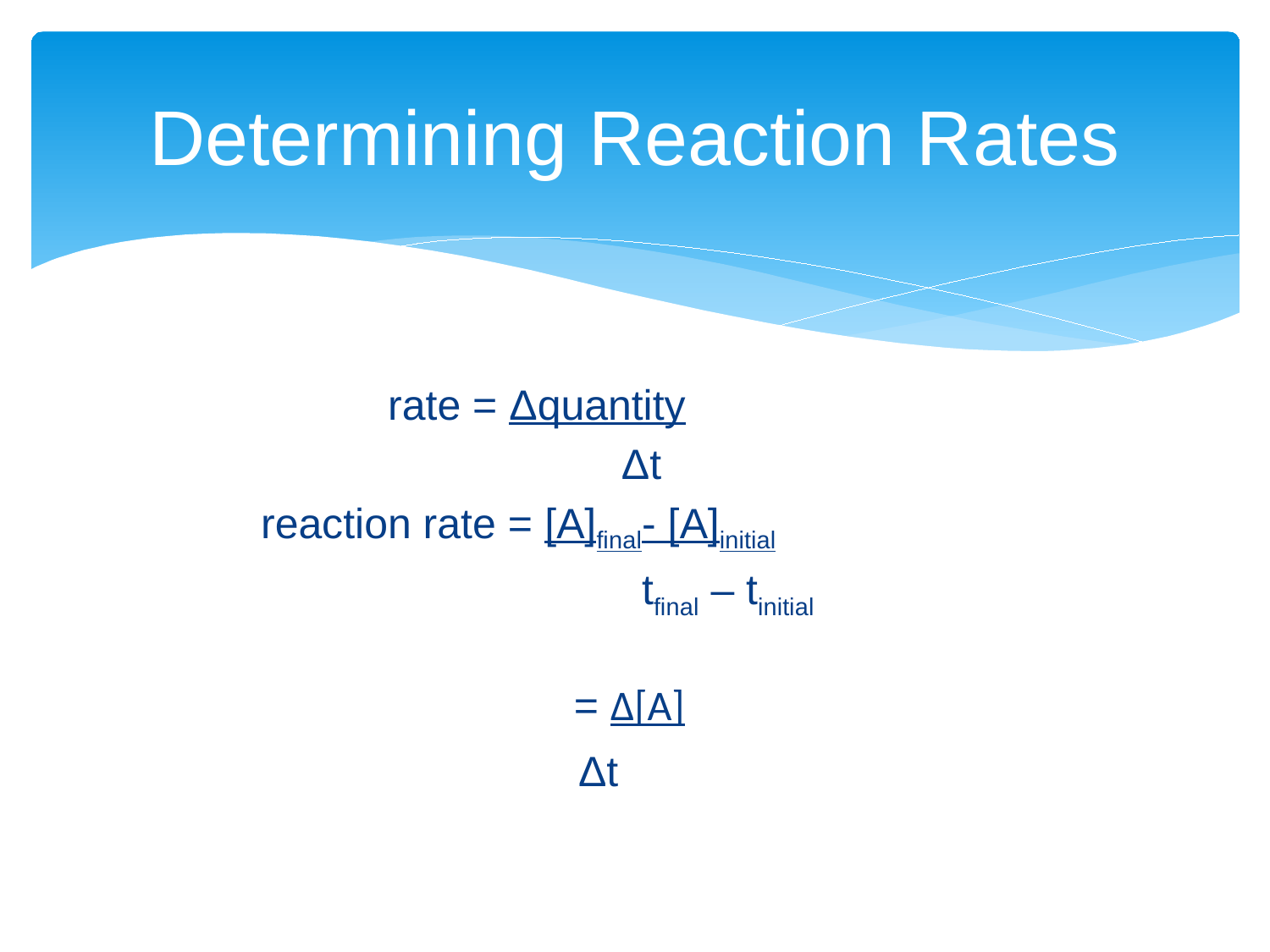

# Determining Reaction Rates
		rate = Δquantity
		    	         Δt
	reaction rate = [A]final- [A]initial
				tfinal – tinitial

		    	     = Δ[A]
		                    Δt